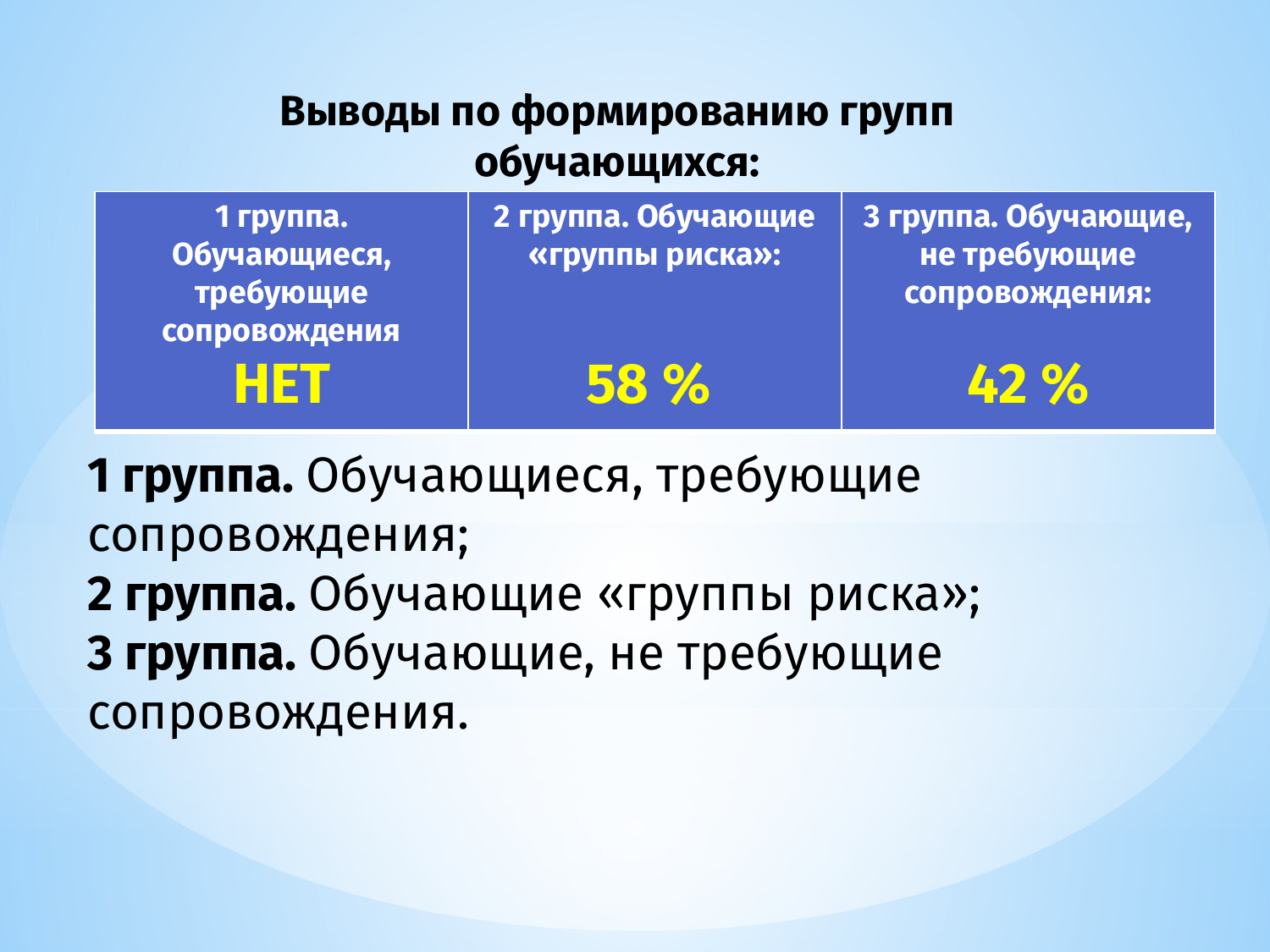

# Выводы по формированию групп обучающихся:
| 1 группа. Обучающиеся, требующие сопровождения НЕТ | 2 группа. Обучающие «группы риска»: 58 % | 3 группа. Обучающие, не требующие сопровождения: 42 % |
| --- | --- | --- |
1 группа. Обучающиеся, требующие сопровождения;
2 группа. Обучающие «группы риска»;
3 группа. Обучающие, не требующие сопровождения.